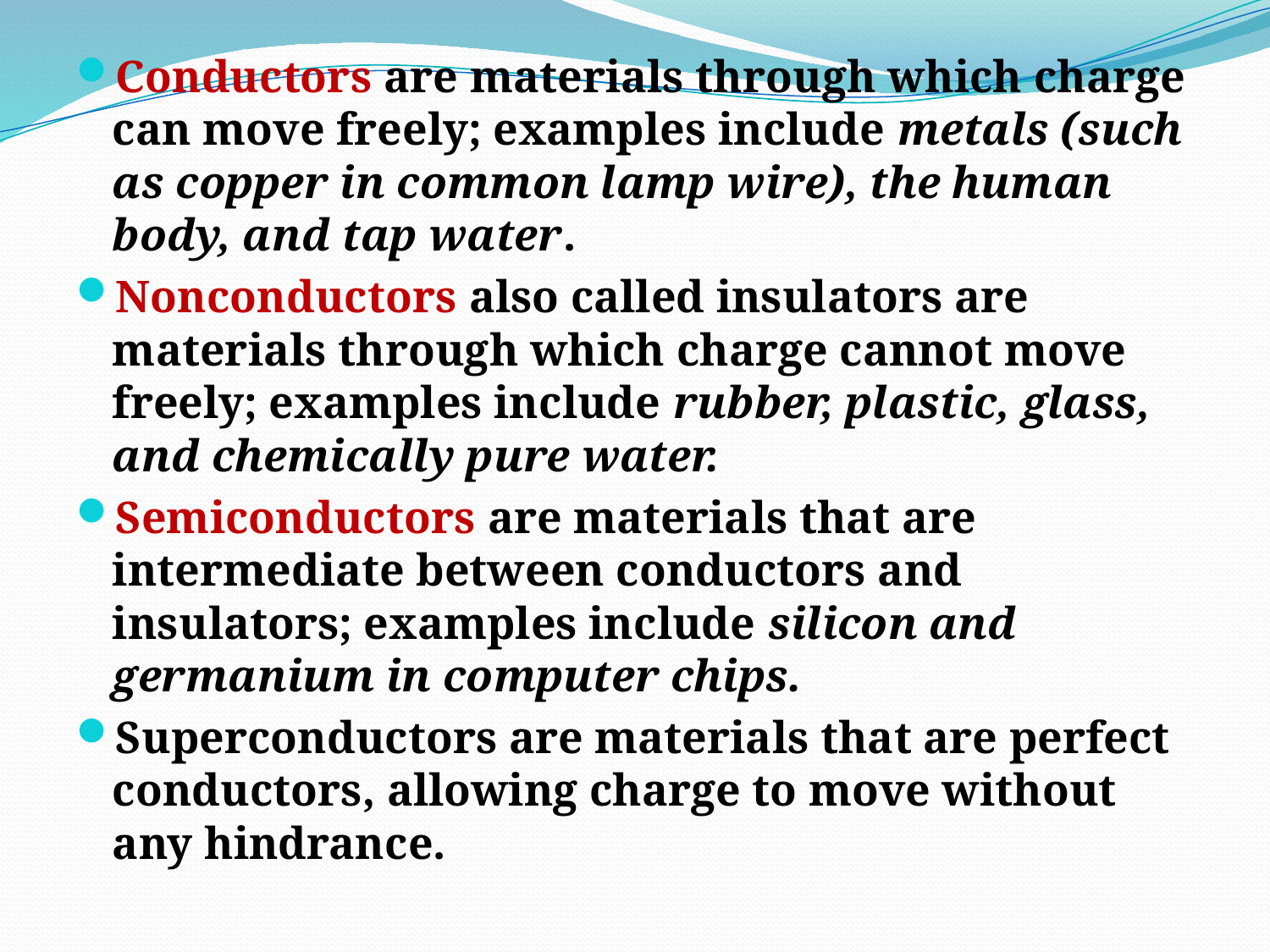

Conductors are materials through which charge can move freely; examples include metals (such as copper in common lamp wire), the human body, and tap water.
Nonconductors also called insulators are materials through which charge cannot move freely; examples include rubber, plastic, glass, and chemically pure water.
Semiconductors are materials that are intermediate between conductors and insulators; examples include silicon and germanium in computer chips.
Superconductors are materials that are perfect conductors, allowing charge to move without any hindrance.